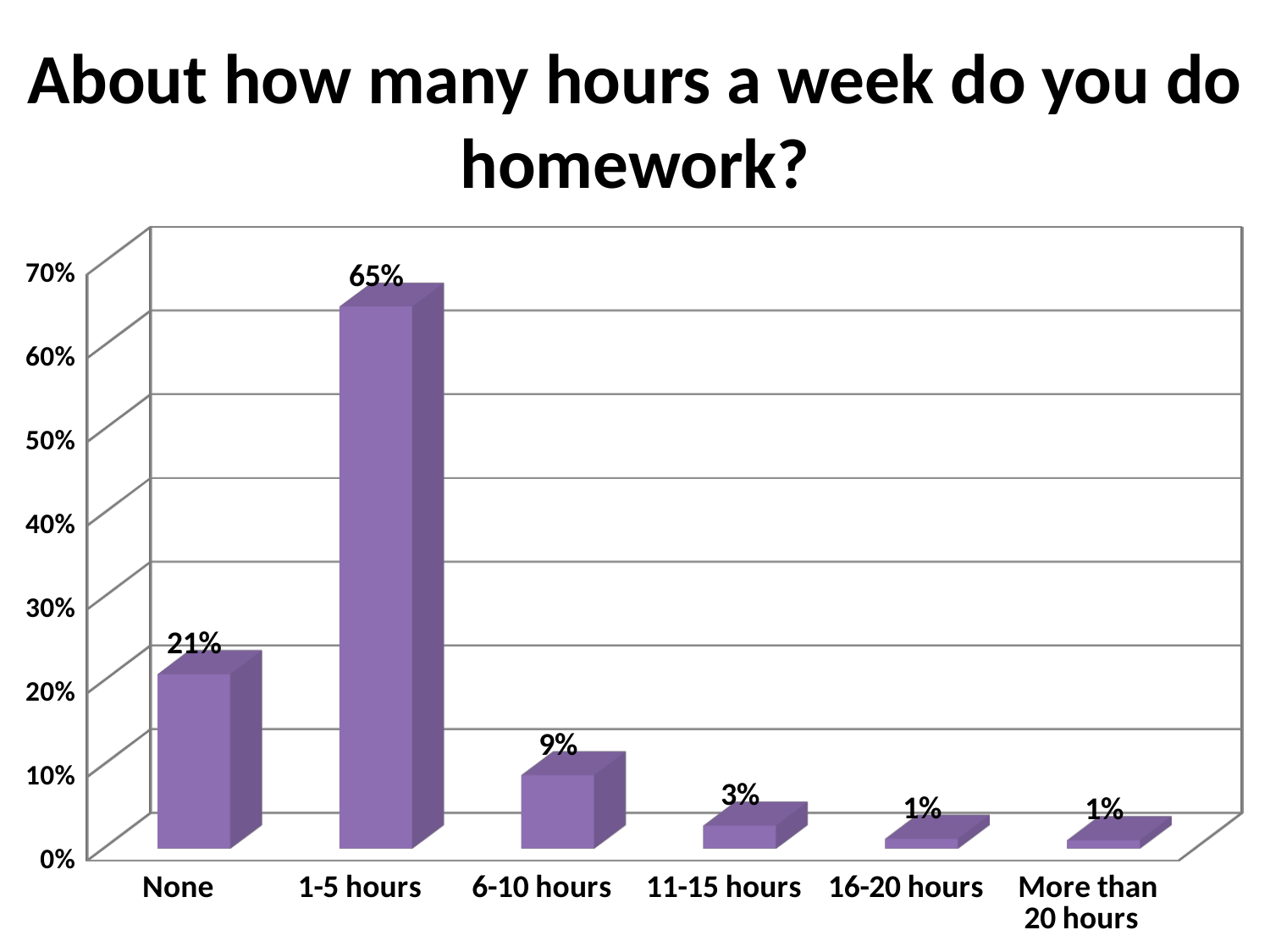

# About how many hours a week do you do homework?

[unsupported chart]